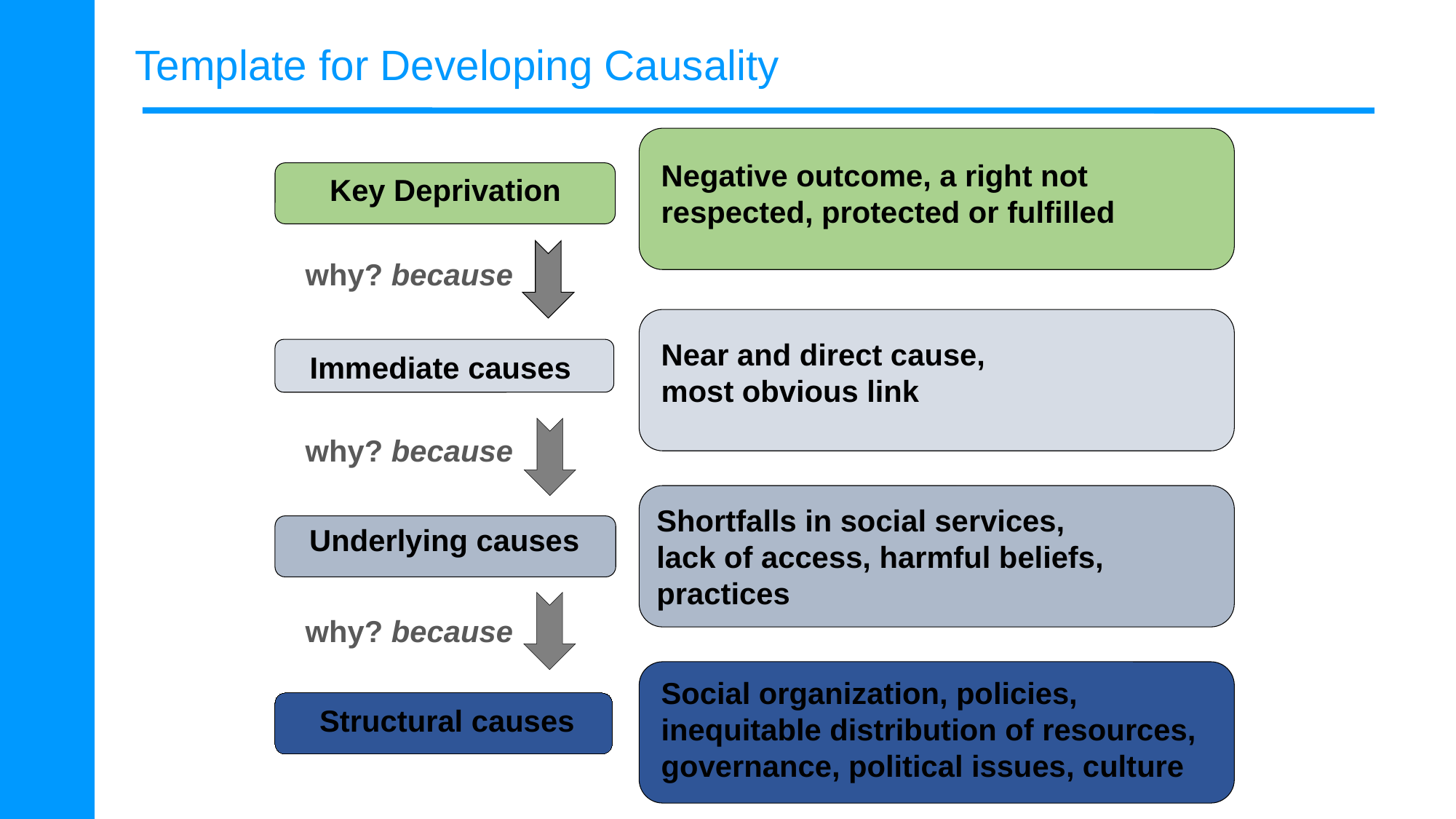

# Template for Developing Causality

Negative outcome, a right not respected, protected or fulfilled

Key Deprivation
why? because

Near and direct cause,
most obvious link

Immediate causes
why? because

Shortfalls in social services,
lack of access, harmful beliefs, practices

Underlying causes

why? because

Social organization, policies, inequitable distribution of resources, governance, political issues, culture

Structural causes